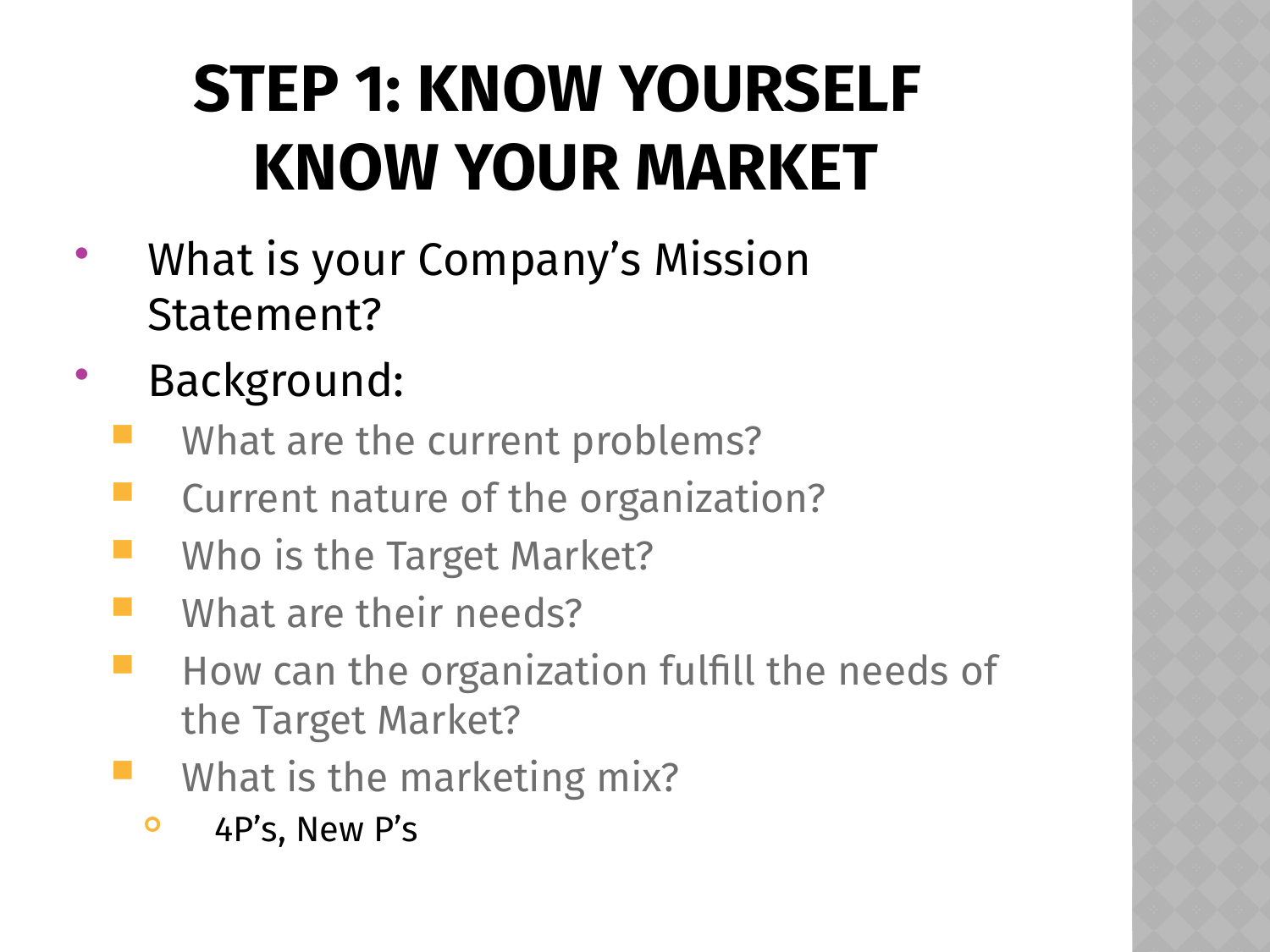

# Step 1: Know yourself know your market
What is your Company’s Mission Statement?
Background:
What are the current problems?
Current nature of the organization?
Who is the Target Market?
What are their needs?
How can the organization fulfill the needs of the Target Market?
What is the marketing mix?
4P’s, New P’s